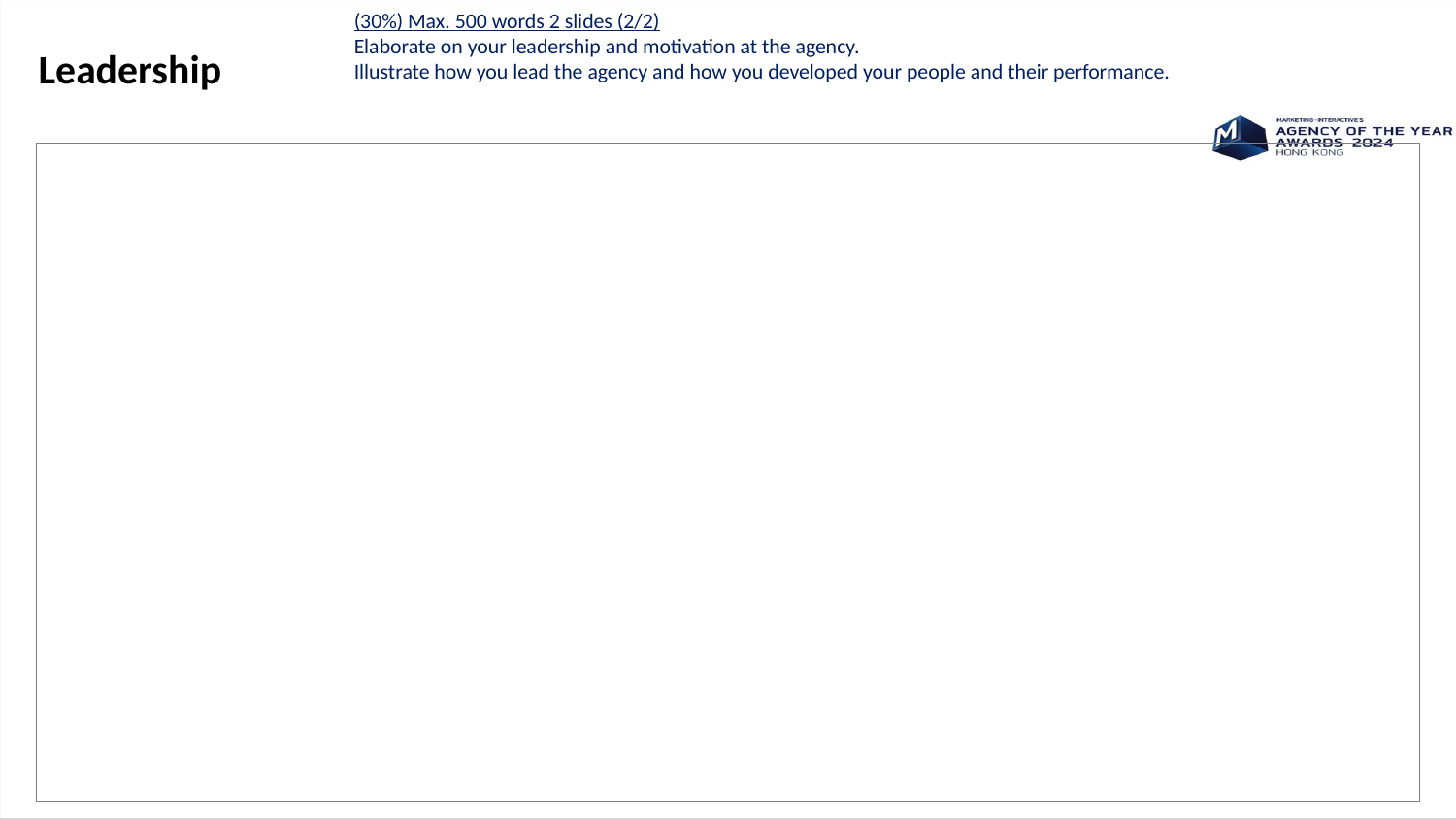

Leadership
(30%) Max. 500 words 2 slides (2/2)
Elaborate on your leadership and motivation at the agency.
Illustrate how you lead the agency and how you developed your people and their performance.
|  |
| --- |